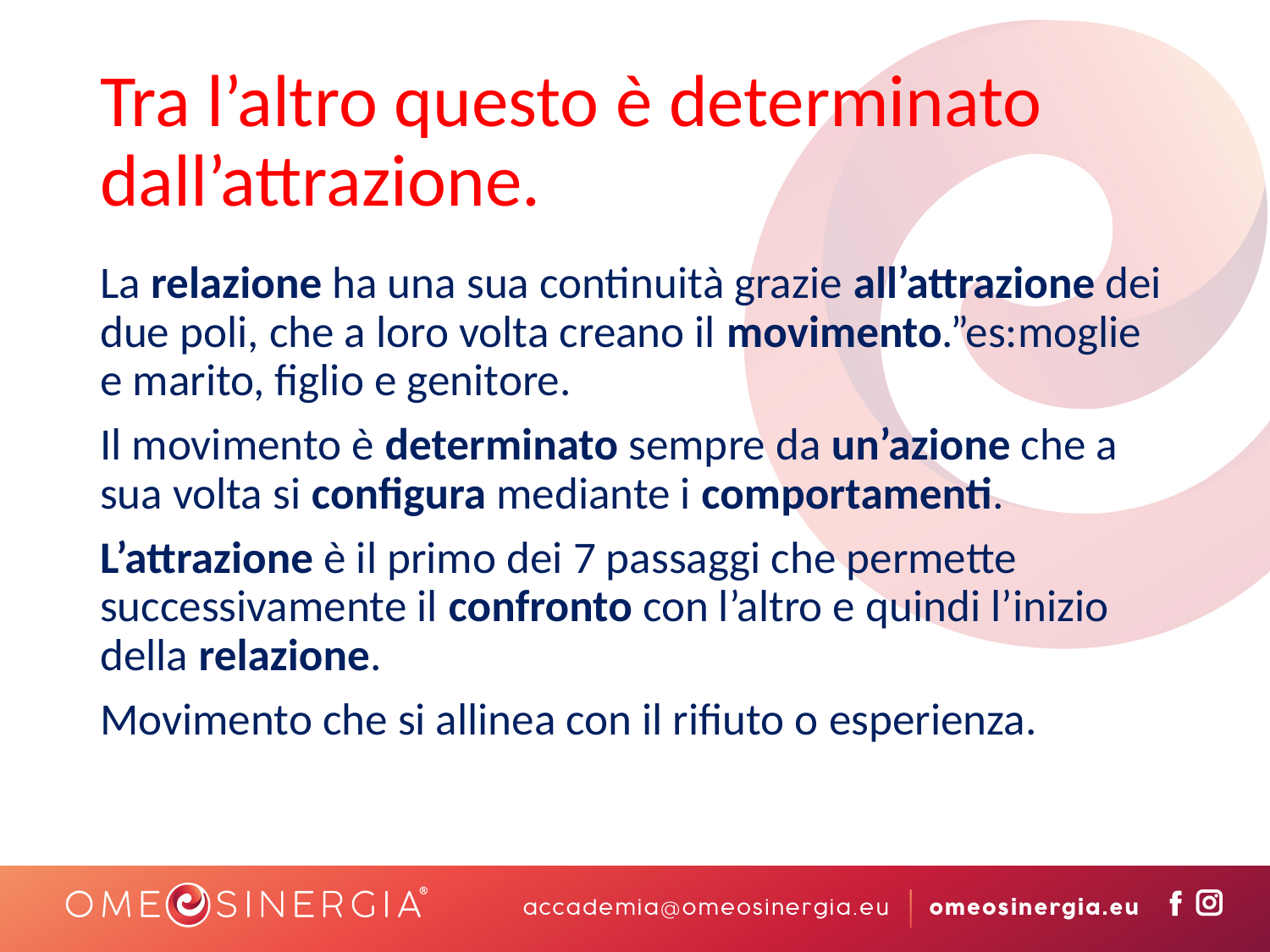

# Tra l’altro questo è determinato dall’attrazione.
La relazione ha una sua continuità grazie all’attrazione dei due poli, che a loro volta creano il movimento.”es:moglie e marito, figlio e genitore.
Il movimento è determinato sempre da un’azione che a sua volta si configura mediante i comportamenti.
L’attrazione è il primo dei 7 passaggi che permette successivamente il confronto con l’altro e quindi l’inizio della relazione.
Movimento che si allinea con il rifiuto o esperienza.